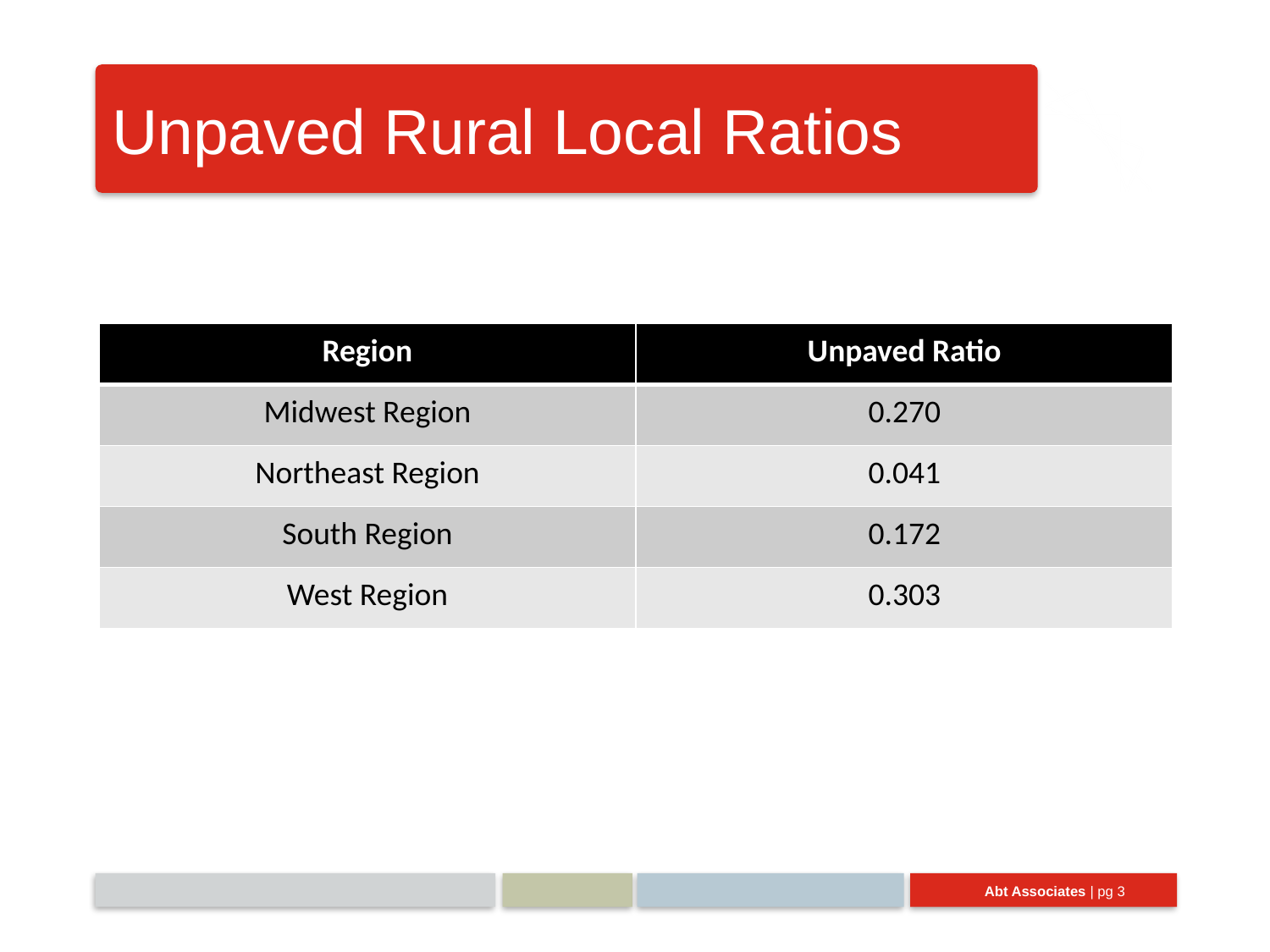

# Unpaved Rural Local Ratios
| Region | Unpaved Ratio |
| --- | --- |
| Midwest Region | 0.270 |
| Northeast Region | 0.041 |
| South Region | 0.172 |
| West Region | 0.303 |